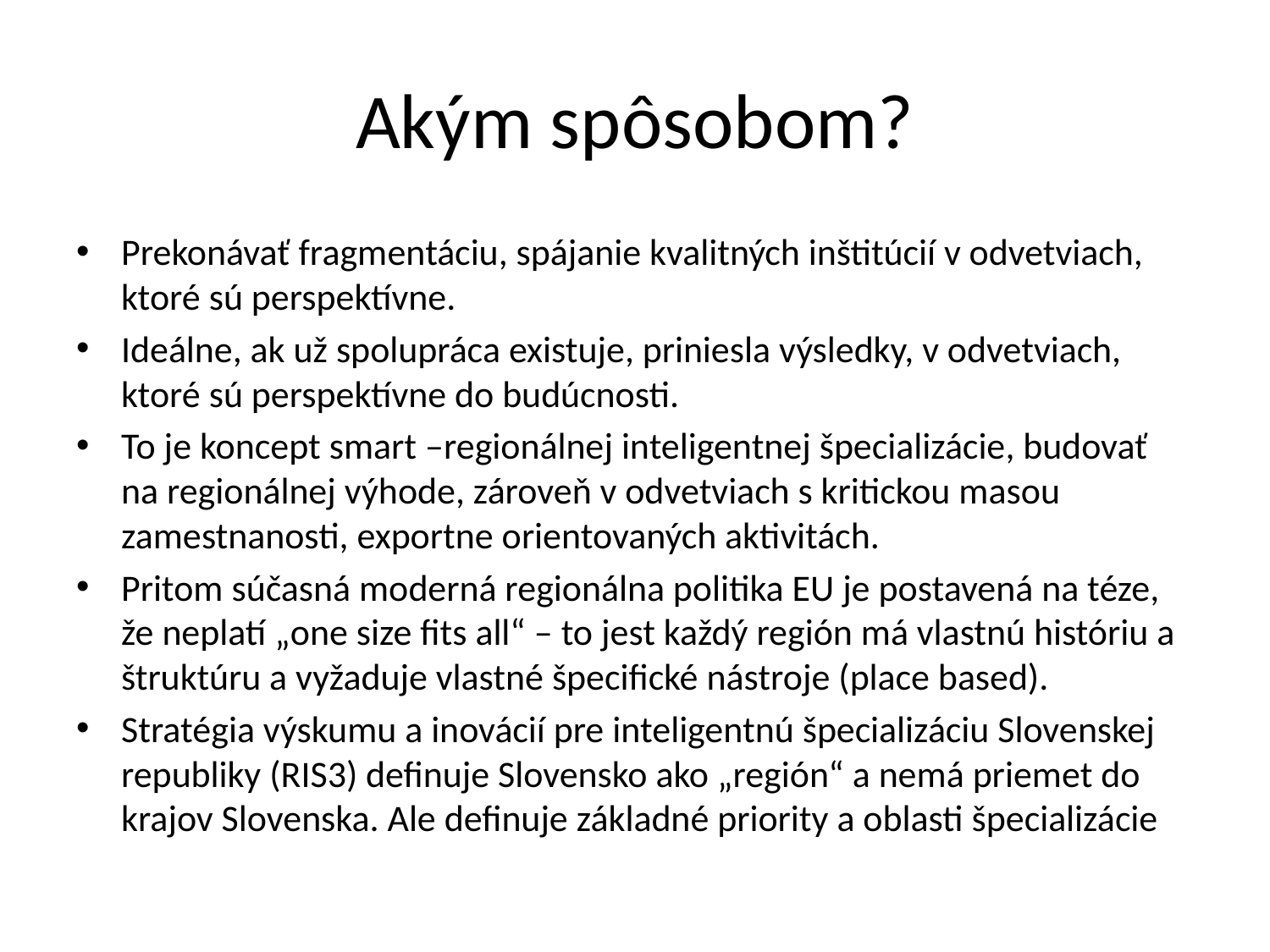

# Akým spôsobom?
Prekonávať fragmentáciu, spájanie kvalitných inštitúcií v odvetviach, ktoré sú perspektívne.
Ideálne, ak už spolupráca existuje, priniesla výsledky, v odvetviach, ktoré sú perspektívne do budúcnosti.
To je koncept smart –regionálnej inteligentnej špecializácie, budovať na regionálnej výhode, zároveň v odvetviach s kritickou masou zamestnanosti, exportne orientovaných aktivitách.
Pritom súčasná moderná regionálna politika EU je postavená na téze, že neplatí „one size fits all“ – to jest každý región má vlastnú históriu a štruktúru a vyžaduje vlastné špecifické nástroje (place based).
Stratégia výskumu a inovácií pre inteligentnú špecializáciu Slovenskej republiky (RIS3) definuje Slovensko ako „región“ a nemá priemet do krajov Slovenska. Ale definuje základné priority a oblasti špecializácie